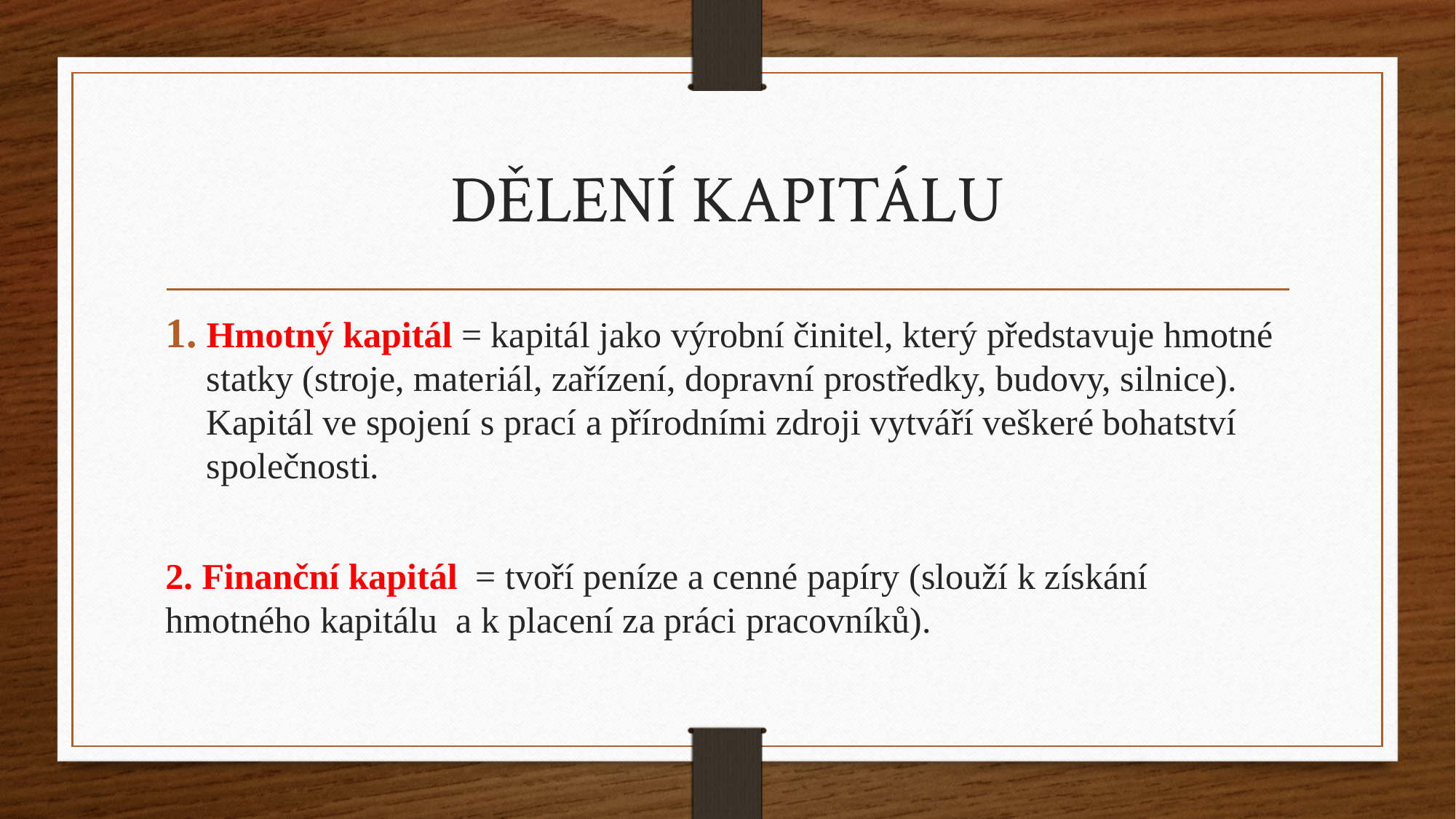

# DĚLENÍ KAPITÁLU
Hmotný kapitál = kapitál jako výrobní činitel, který představuje hmotné statky (stroje, materiál, zařízení, dopravní prostředky, budovy, silnice). Kapitál ve spojení s prací a přírodními zdroji vytváří veškeré bohatství společnosti.

2. Finanční kapitál  = tvoří peníze a cenné papíry (slouží k získání hmotného kapitálu  a k placení za práci pracovníků).